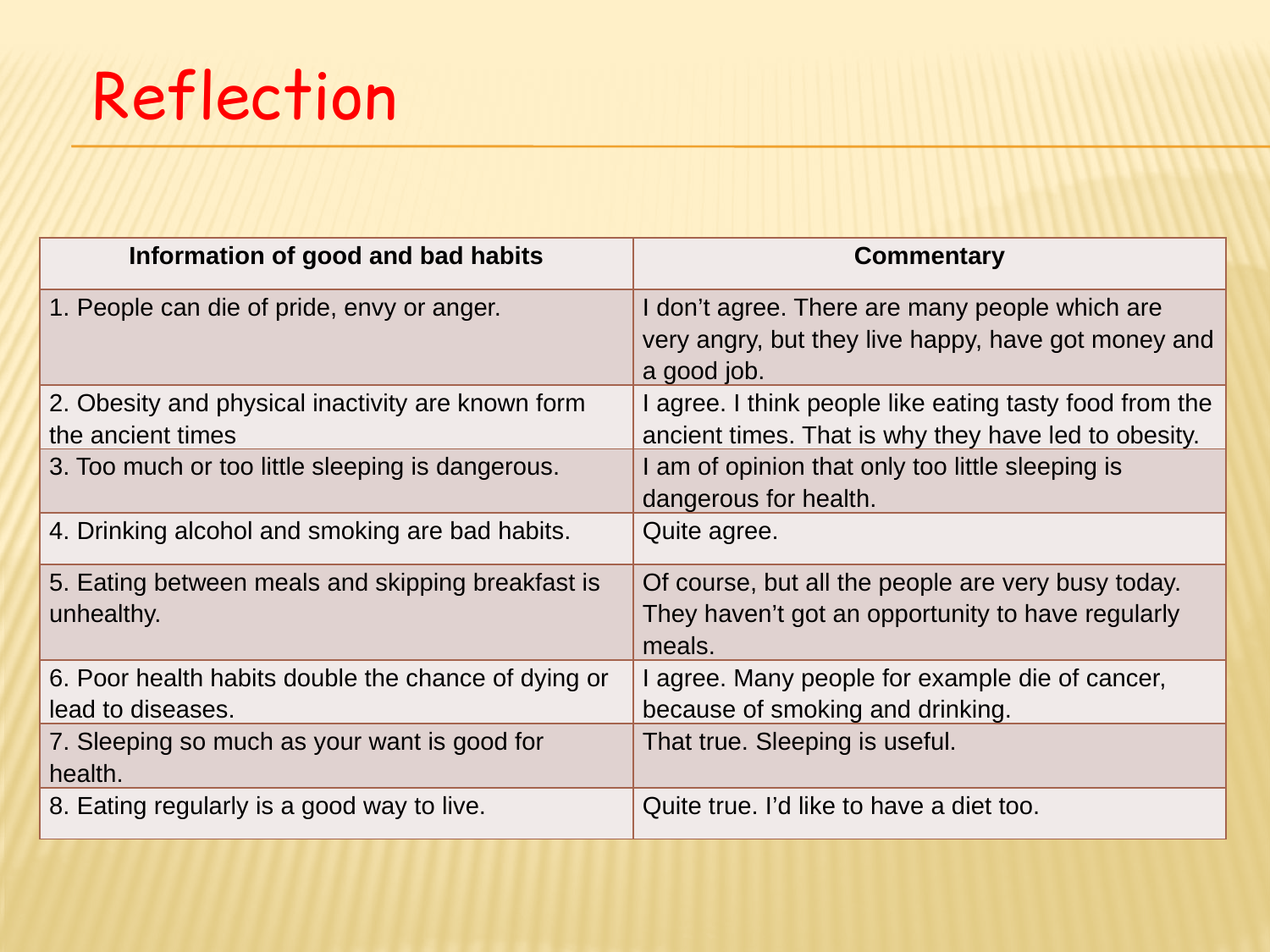

Reflection
| Information of good and bad habits | Commentary |
| --- | --- |
| 1. People can die of pride, envy or anger. | I don’t agree. There are many people which are very angry, but they live happy, have got money and a good job. |
| 2. Obesity and physical inactivity are known form the ancient times | I agree. I think people like eating tasty food from the ancient times. That is why they have led to obesity. |
| 3. Too much or too little sleeping is dangerous. | I am of opinion that only too little sleeping is dangerous for health. |
| 4. Drinking alcohol and smoking are bad habits. | Quite agree. |
| 5. Eating between meals and skipping breakfast is unhealthy. | Of course, but all the people are very busy today. They haven’t got an opportunity to have regularly meals. |
| 6. Poor health habits double the chance of dying or lead to diseases. | I agree. Many people for example die of cancer, because of smoking and drinking. |
| 7. Sleeping so much as your want is good for health. | That true. Sleeping is useful. |
| 8. Eating regularly is a good way to live. | Quite true. I’d like to have a diet too. |